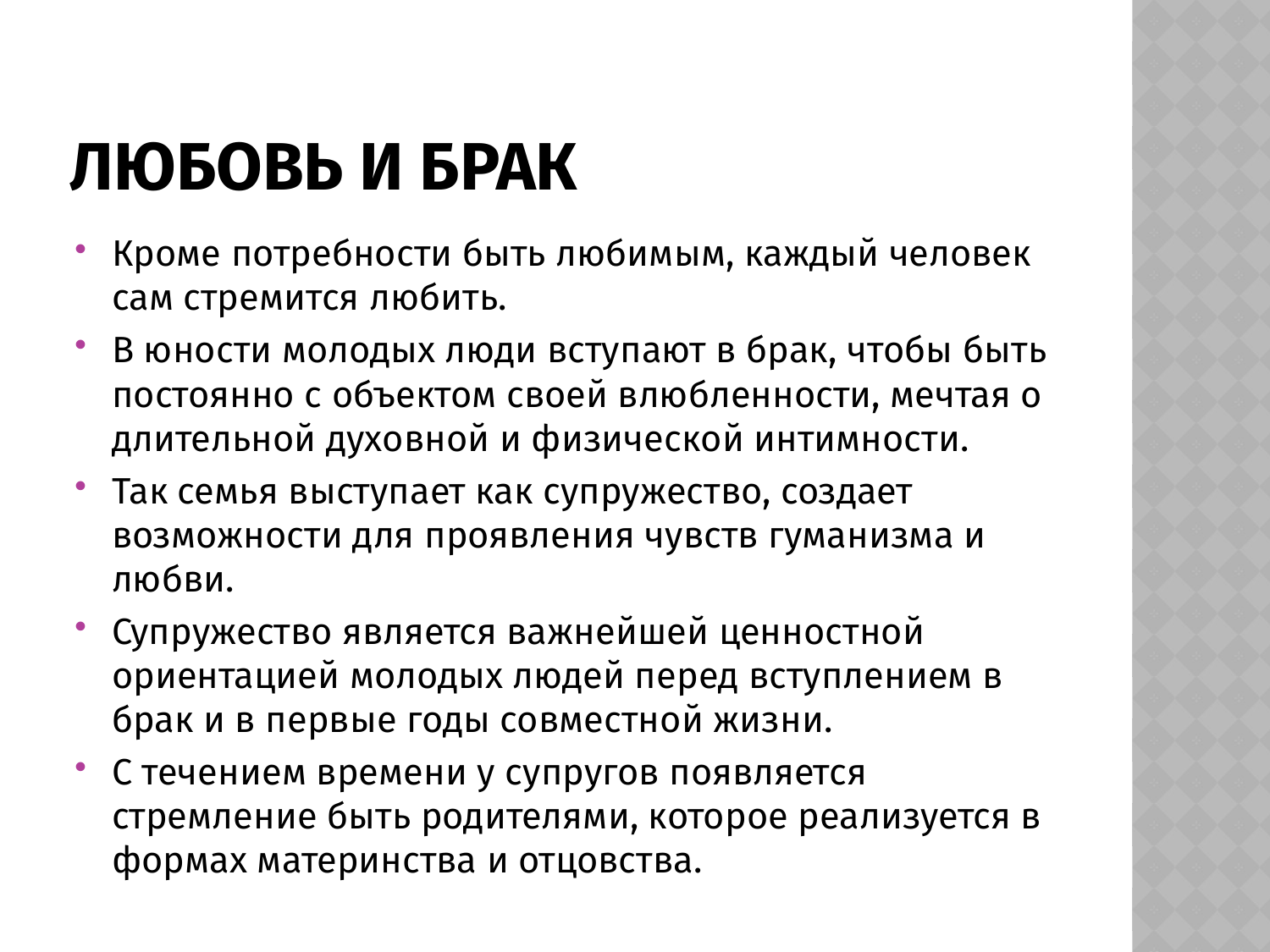

# Любовь и брак
Кроме потребности быть любимым, каждый человек сам стремится любить.
В юности молодых люди вступают в брак, чтобы быть постоянно с объектом своей влюбленности, мечтая о длительной духовной и физической интимности.
Так семья выступает как супружество, создает возможности для проявления чувств гуманизма и любви.
Супружество является важнейшей ценностной ориентацией молодых людей перед вступлением в брак и в первые годы совместной жизни.
С течением времени у супругов появляется стремление быть родителями, которое реализуется в формах материнства и отцовства.